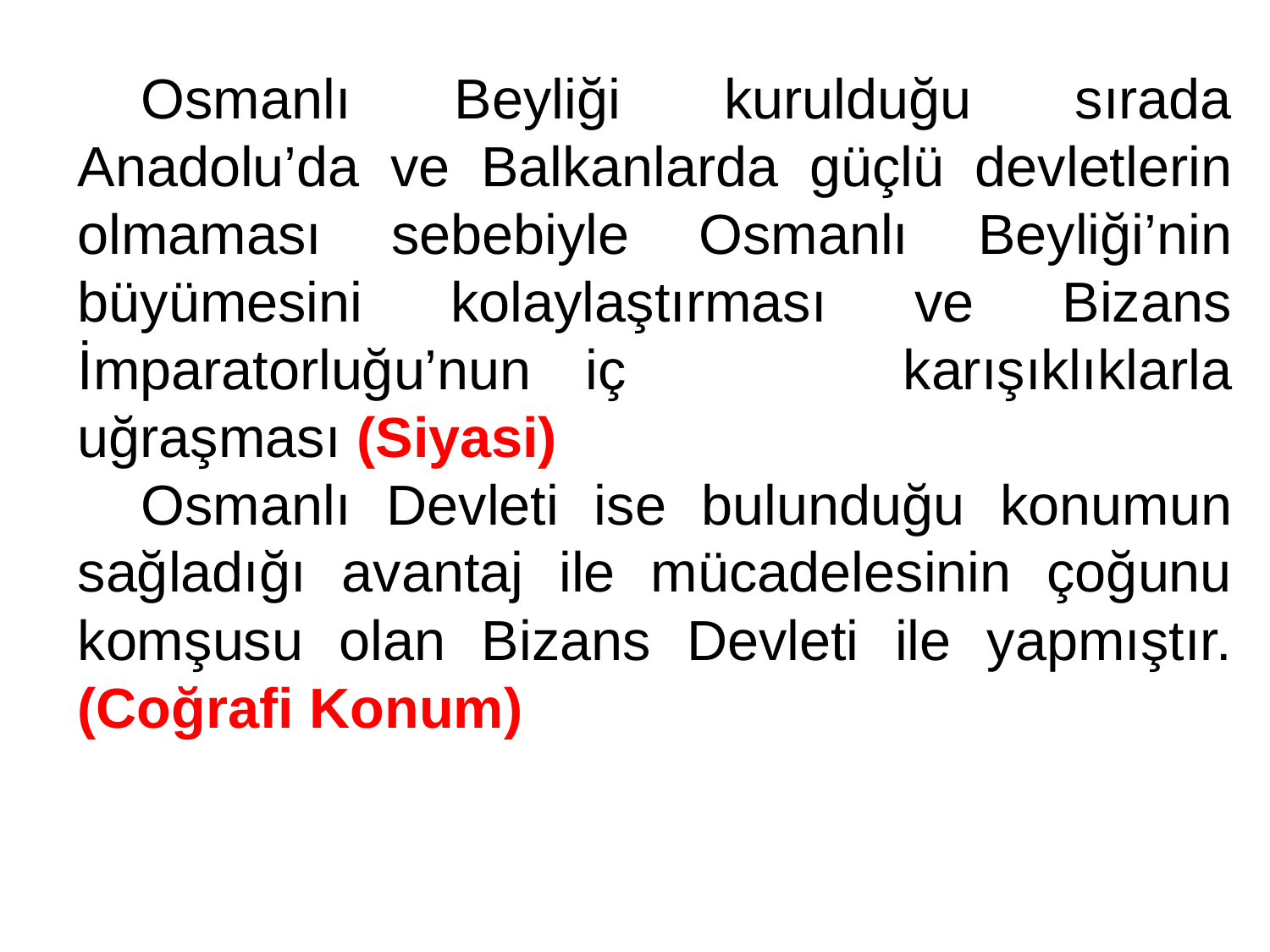

Osmanlı Beyliği kurulduğu sırada Anadolu’da ve Balkanlarda güçlü devletlerin olmaması sebebiyle Osmanlı Beyliği’nin büyümesini kolaylaştırması ve Bizans İmparatorluğu’nun	iç karışıklıklarla uğraşması (Siyasi)
Osmanlı Devleti ise bulunduğu konumun sağladığı avantaj ile mücadelesinin çoğunu komşusu olan Bizans Devleti ile yapmıştır. (Coğrafi Konum)